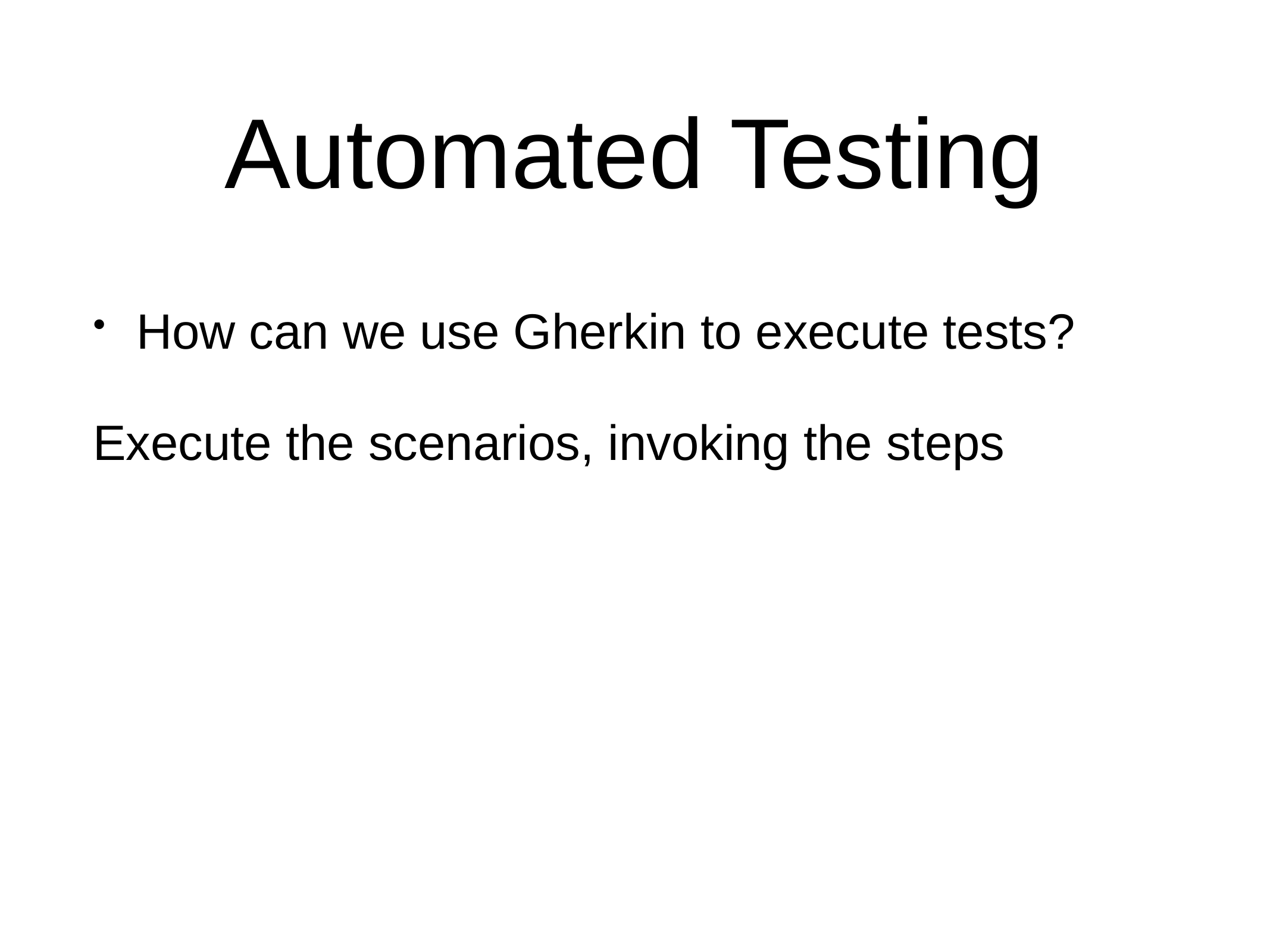

# Automated Testing
How can we use Gherkin to execute tests?
Execute the scenarios, invoking the steps